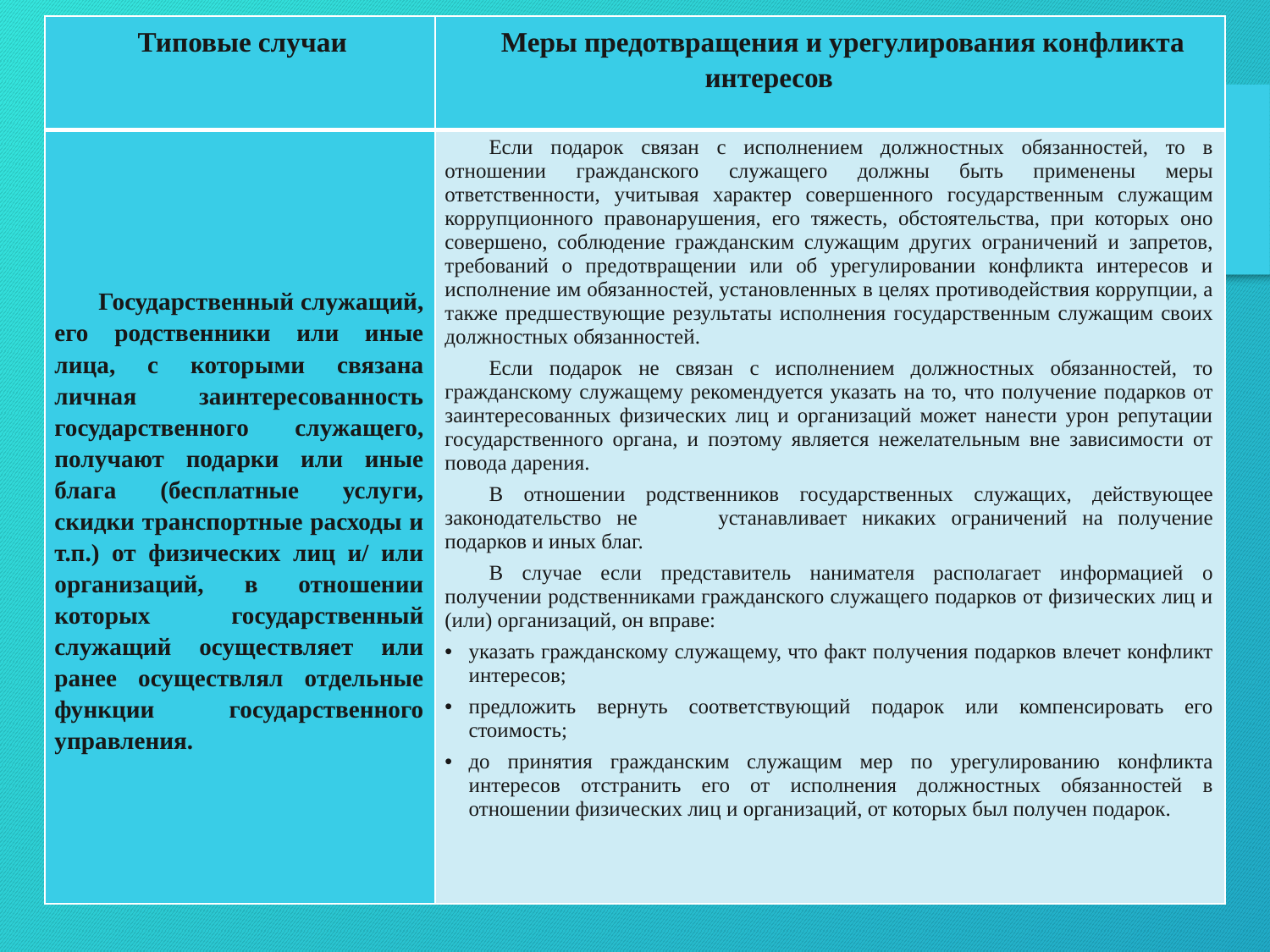

| Типовые случаи | Меры предотвращения и урегулирования конфликта интересов |
| --- | --- |
| Государственный служащий, его родственники или иные лица, с которыми связана личная заинтересованность государственного служащего, получают подарки или иные блага (бесплатные услуги, скидки транспортные расходы и т.п.) от физических лиц и/ или организаций, в отношении которых государственный служащий осуществляет или ранее осуществлял отдельные функции государственного управления. | Если подарок связан с исполнением должностных обязанностей, то в отношении гражданского служащего должны быть применены меры ответственности, учитывая характер совершенного государственным служащим коррупционного правонарушения, его тяжесть, обстоятельства, при которых оно совершено, соблюдение гражданским служащим других ограничений и запретов, требований о предотвращении или об урегулировании конфликта интересов и исполнение им обязанностей, установленных в целях противодействия коррупции, а также предшествующие результаты исполнения государственным служащим своих должностных обязанностей. Если подарок не связан с исполнением должностных обязанностей, то гражданскому служащему рекомендуется указать на то, что получение подарков от заинтересованных физических лиц и организаций может нанести урон репутации государственного органа, и поэтому является нежелательным вне зависимости от повода дарения. В отношении родственников государственных служащих, действующее законодательство не устанавливает никаких ограничений на получение подарков и иных благ. В случае если представитель нанимателя располагает информацией о получении родственниками гражданского служащего подарков от физических лиц и (или) организаций, он вправе: указать гражданскому служащему, что факт получения подарков влечет конфликт интересов; предложить вернуть соответствующий подарок или компенсировать его стоимость; до принятия гражданским служащим мер по урегулированию конфликта интересов отстранить его от исполнения должностных обязанностей в отношении физических лиц и организаций, от которых был получен подарок. |